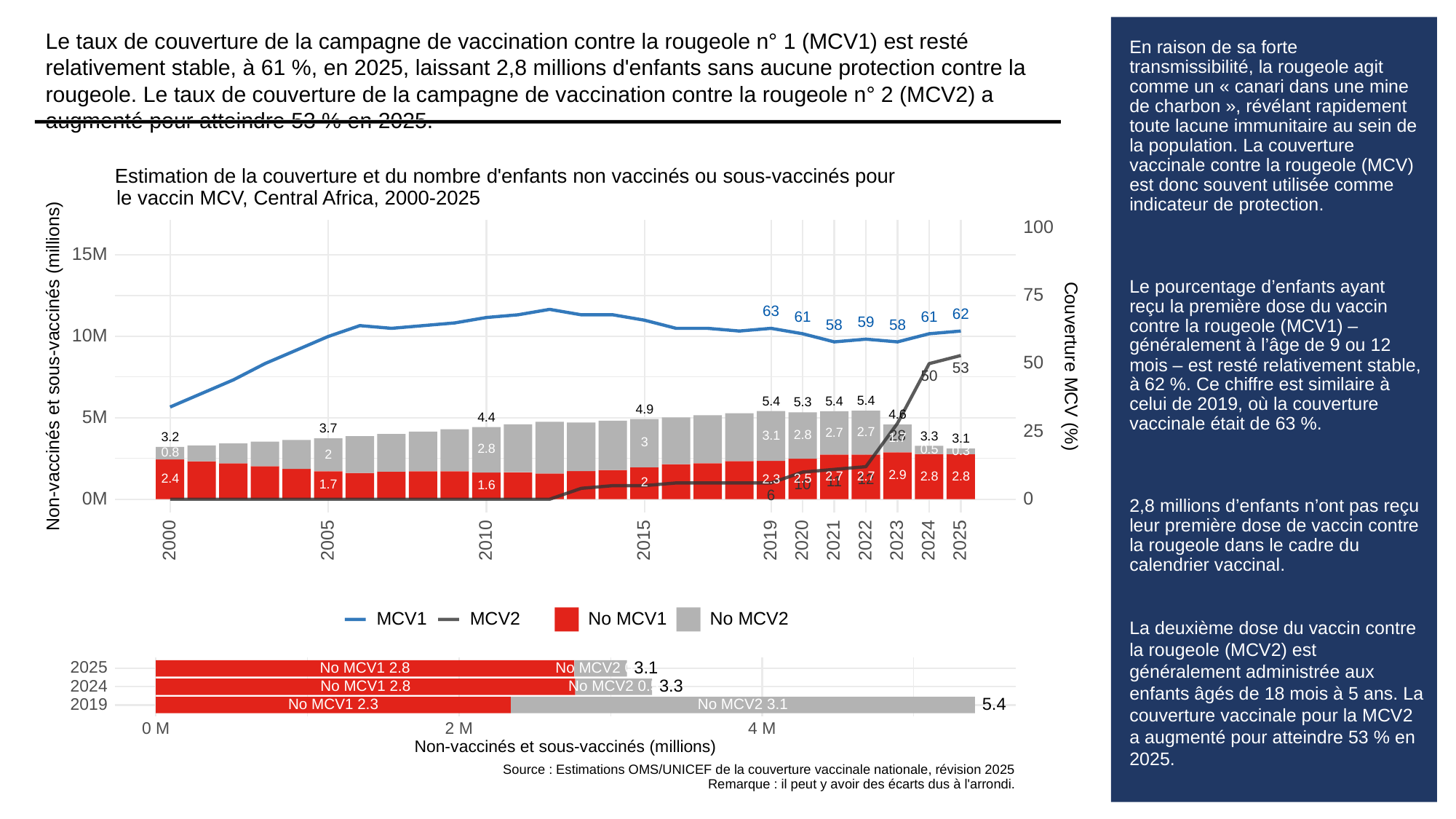

Le taux de couverture de la campagne de vaccination contre la rougeole n° 1 (MCV1) est resté relativement stable, à 61 %, en 2025, laissant 2,8 millions d'enfants sans aucune protection contre la rougeole. Le taux de couverture de la campagne de vaccination contre la rougeole n° 2 (MCV2) a augmenté pour atteindre 53 % en 2025.
# En raison de sa forte transmissibilité, la rougeole agit comme un « canari dans une mine de charbon », révélant rapidement toute lacune immunitaire au sein de la population. La couverture vaccinale contre la rougeole (MCV) est donc souvent utilisée comme indicateur de protection.

Le pourcentage d’enfants ayant reçu la première dose du vaccin contre la rougeole (MCV1) – généralement à l’âge de 9 ou 12 mois – est resté relativement stable, à 62 %. Ce chiffre est similaire à celui de 2019, où la couverture vaccinale était de 63 %.

2,8 millions d’enfants n’ont pas reçu leur première dose de vaccin contre la rougeole dans le cadre du calendrier vaccinal.

La deuxième dose du vaccin contre la rougeole (MCV2) est généralement administrée aux enfants âgés de 18 mois à 5 ans. La couverture vaccinale pour la MCV2 a augmenté pour atteindre 53 % en 2025.

Estimation de la couverture et du nombre d'enfants non vaccinés ou sous-vaccinés pour
le vaccin MCV, Central Africa, 2000-2025

100
15M

75

63
62

61
61
59
58
58
10M

50
Non-vaccinés et sous-vaccinés (millions)
Couverture MCV (%)
53
50

5.4
5.4
5.4
5.3
4.9
4.6

5M

4.4

3.7

25

2.7
2.7

28
2.8
3.1

3.3
3.2
1.7

3.1

3

2.8
0.5

0.3

0.8

2

2.9

2.8
2.8
2.7
2.7

2.5
12
2.4
2.3
11
2
10
1.7
1.6
6
0M
0

2023
2000
2005
2010
2015
2019
2020
2021
2022
2024
2025

MCV1
MCV2
No MCV1
No MCV2

3.1
2025
No MCV2 0.3
No MCV1 2.8

3.3
2024
No MCV1 2.8
No MCV2 0.5

5.4
2019
No MCV1 2.3
No MCV2 3.1

0 M
2 M
4 M
Non-vaccinés et sous-vaccinés (millions)
Source : Estimations OMS/UNICEF de la couverture vaccinale nationale, révision 2025
Remarque : il peut y avoir des écarts dus à l'arrondi.